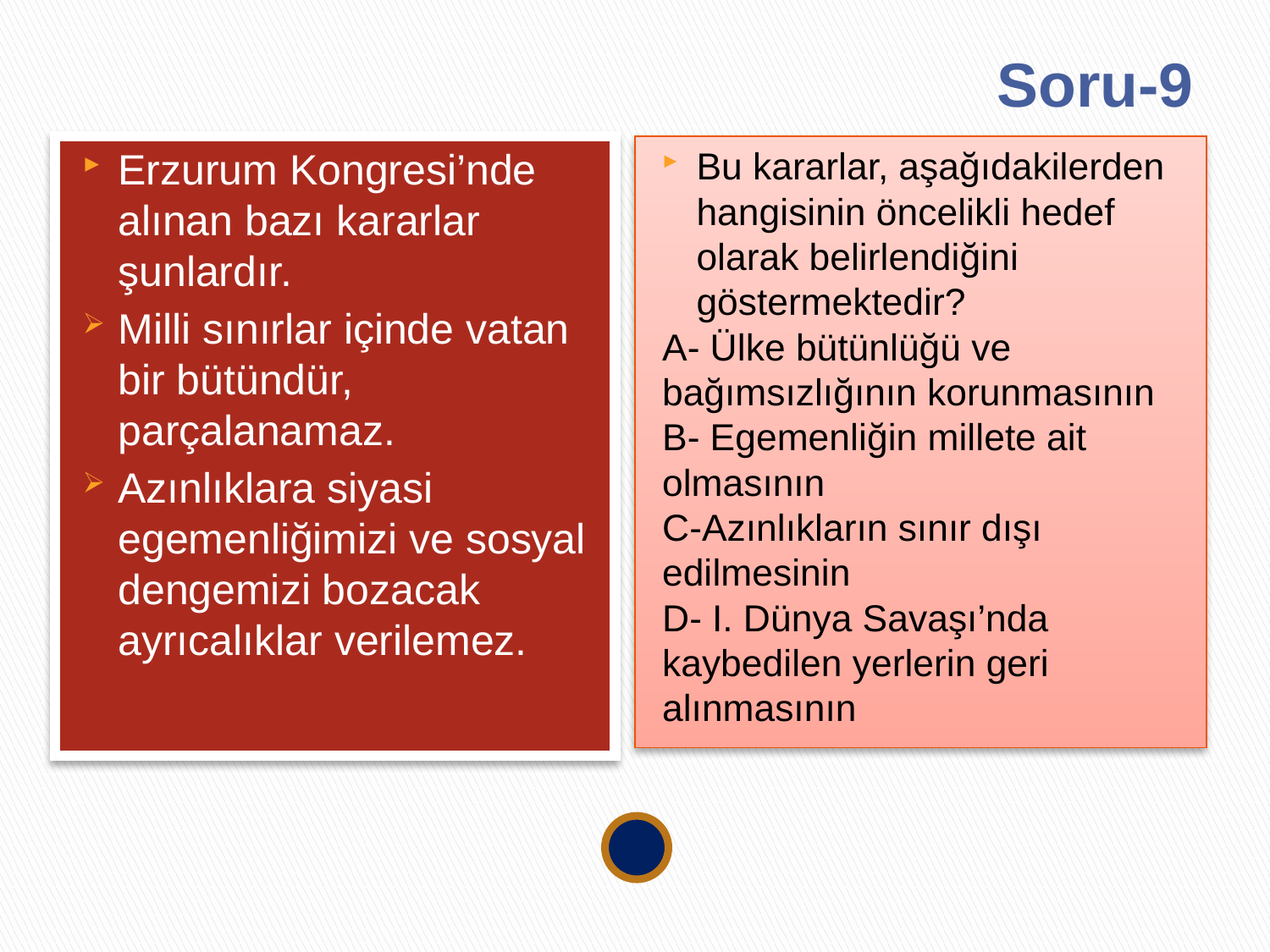

# Soru-9
Erzurum Kongresi’nde alınan bazı kararlar şunlardır.
Milli sınırlar içinde vatan bir bütündür, parçalanamaz.
Azınlıklara siyasi egemenliğimizi ve sosyal dengemizi bozacak ayrıcalıklar verilemez.
Bu kararlar, aşağıdakilerden hangisinin öncelikli hedef olarak belirlendiğini göstermektedir?
A- Ülke bütünlüğü ve bağımsızlığının korunmasının
B- Egemenliğin millete ait olmasının
C-Azınlıkların sınır dışı edilmesinin
D- I. Dünya Savaşı’nda kaybedilen yerlerin geri alınmasının